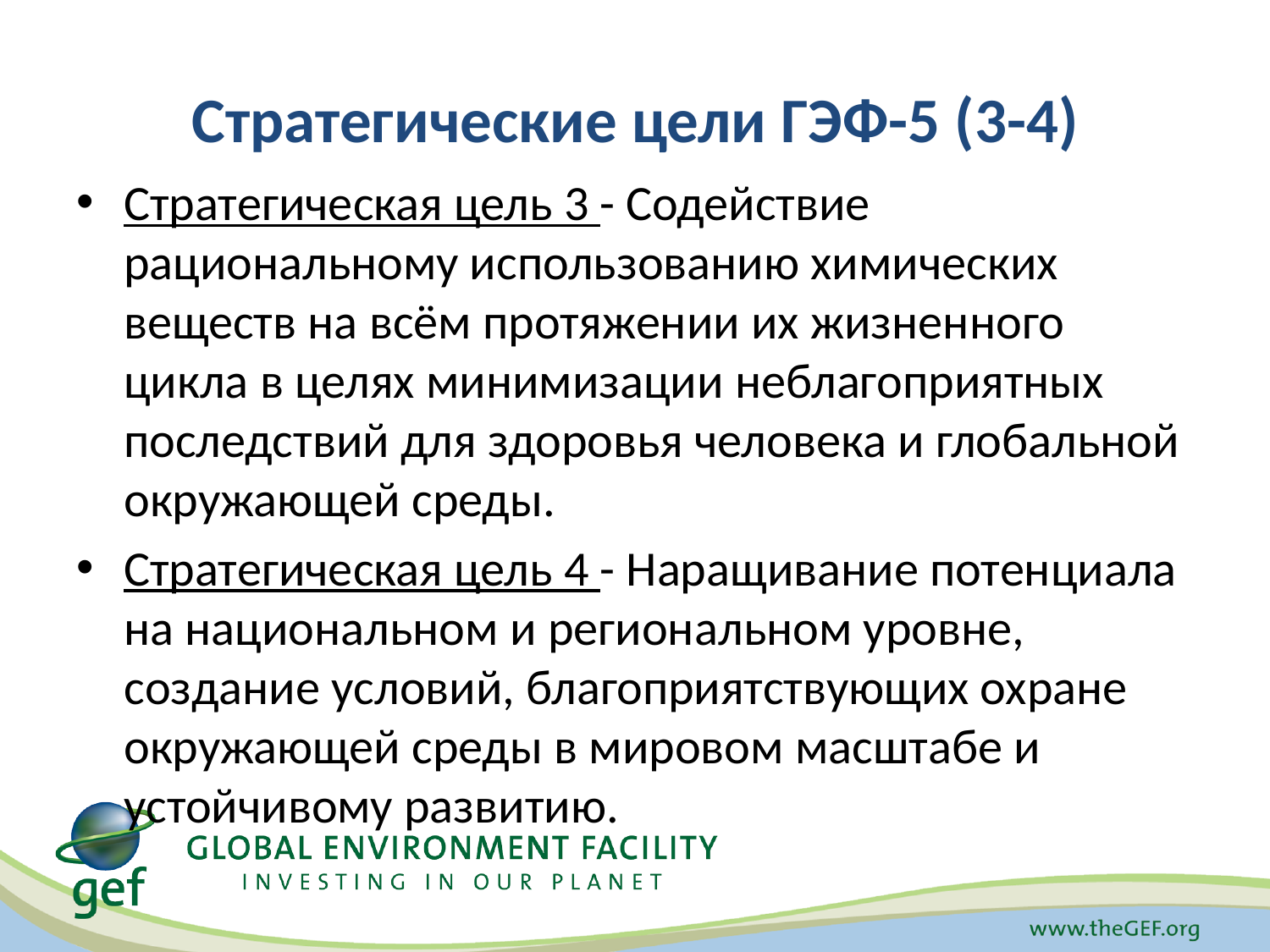

# Стратегические цели ГЭФ-5 (3-4)
Стратегическая цель 3 - Содействие рациональному использованию химических веществ на всём протяжении их жизненного цикла в целях минимизации неблагоприятных последствий для здоровья человека и глобальной окружающей среды.
Стратегическая цель 4 - Наращивание потенциала на национальном и региональном уровне, создание условий, благоприятствующих охране окружающей среды в мировом масштабе и устойчивому развитию.